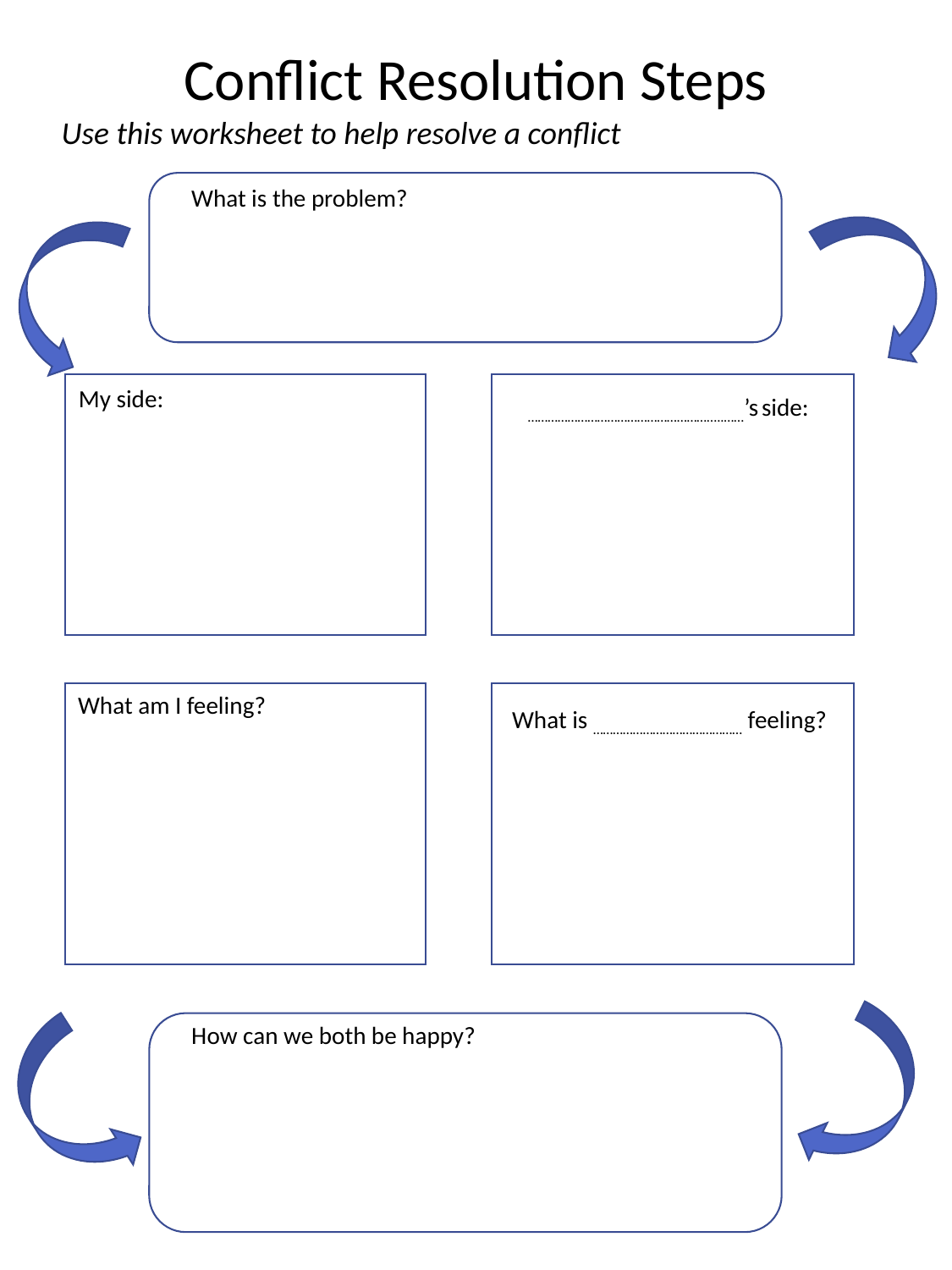

# Conflict Resolution Steps
Use this worksheet to help resolve a conflict

What is the problem?

My side:
…………………………………………………..……’s side:
What am I feeling?

What is ……………………………………… feeling?
How can we both be happy?